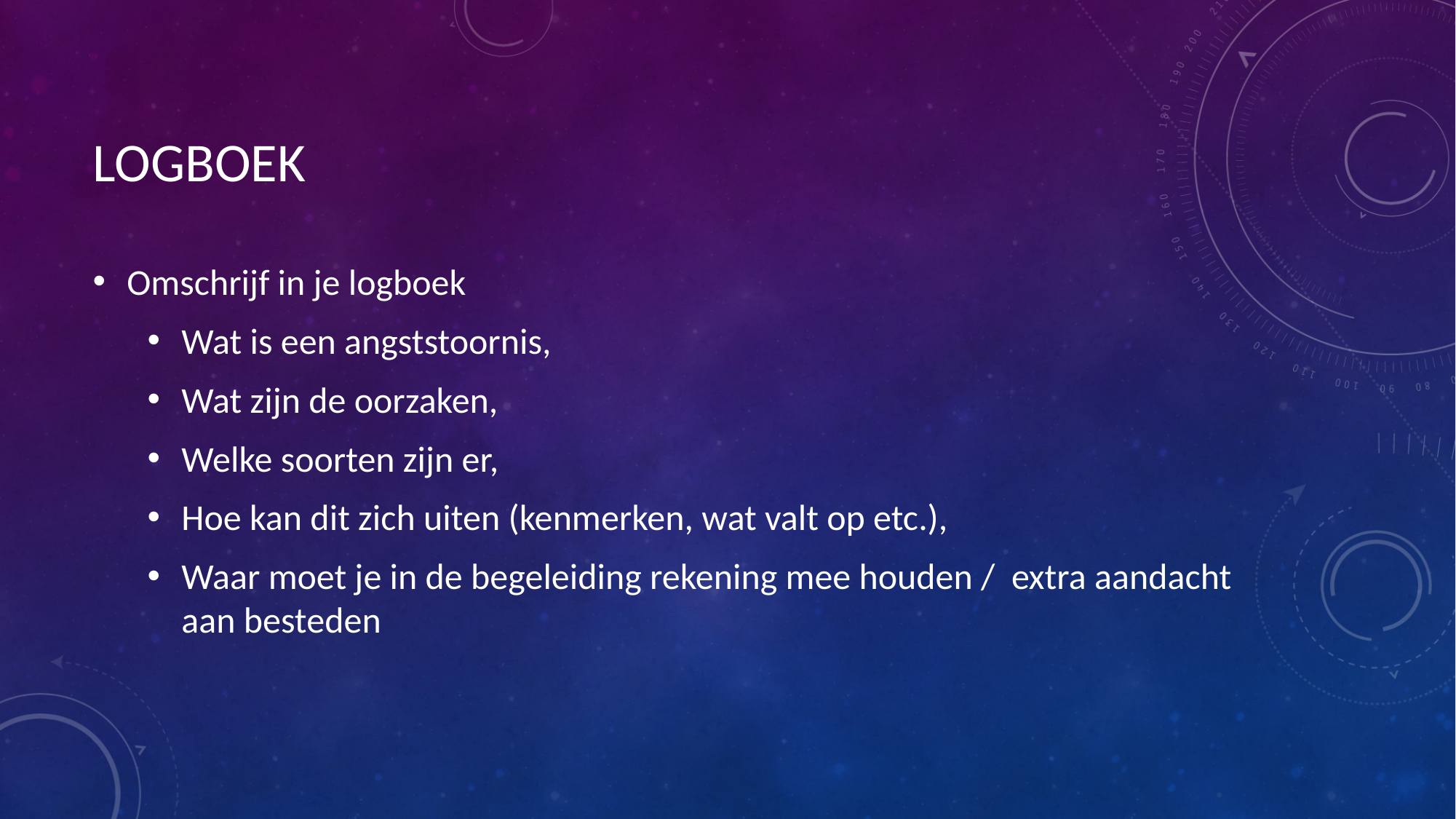

# Logboek
Omschrijf in je logboek
Wat is een angststoornis,
Wat zijn de oorzaken,
Welke soorten zijn er,
Hoe kan dit zich uiten (kenmerken, wat valt op etc.),
Waar moet je in de begeleiding rekening mee houden /  extra aandacht aan besteden